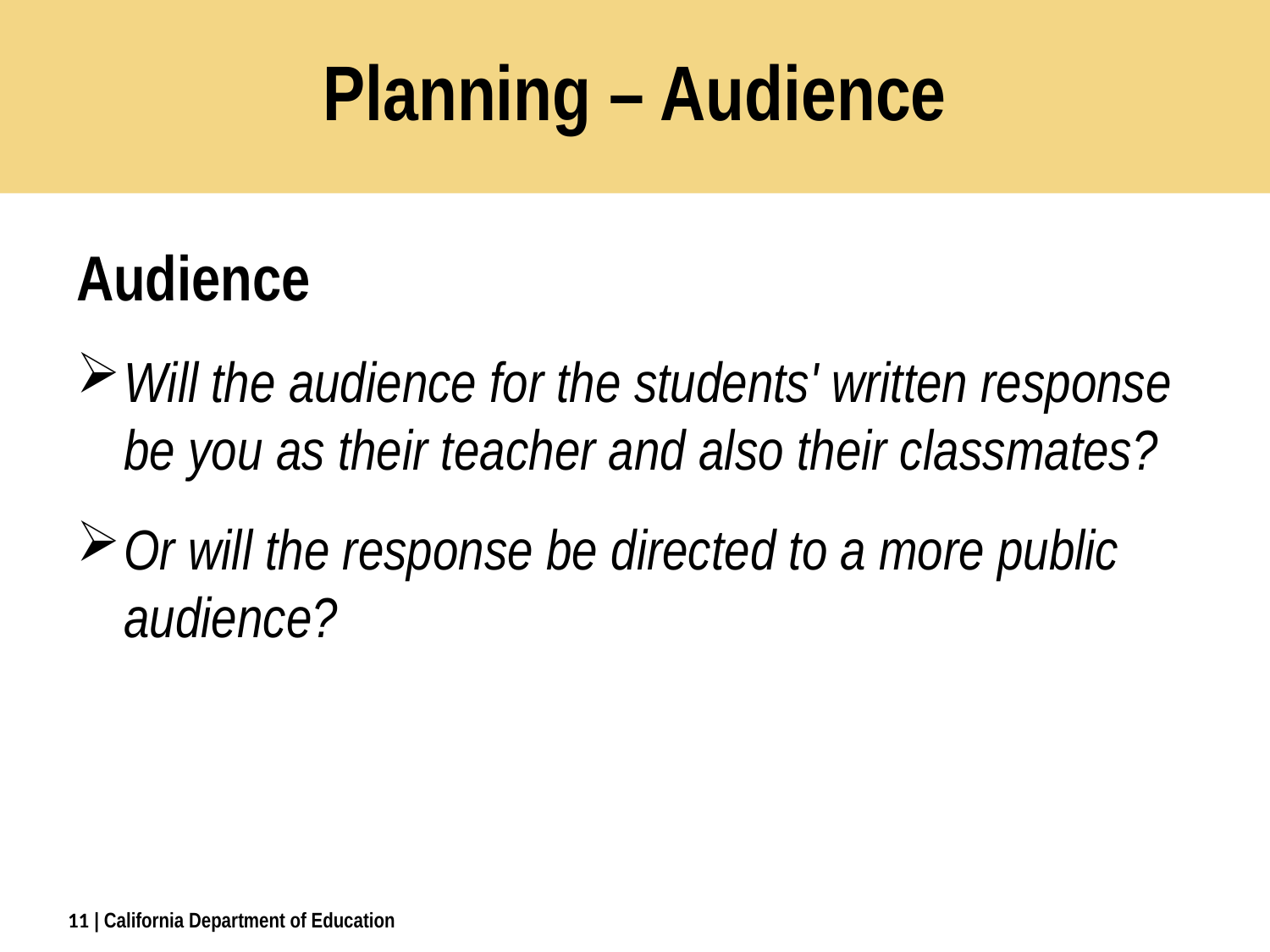

# Planning – Audience
Audience
Will the audience for the students' written response be you as their teacher and also their classmates?
Or will the response be directed to a more public audience?

11
| California Department of Education